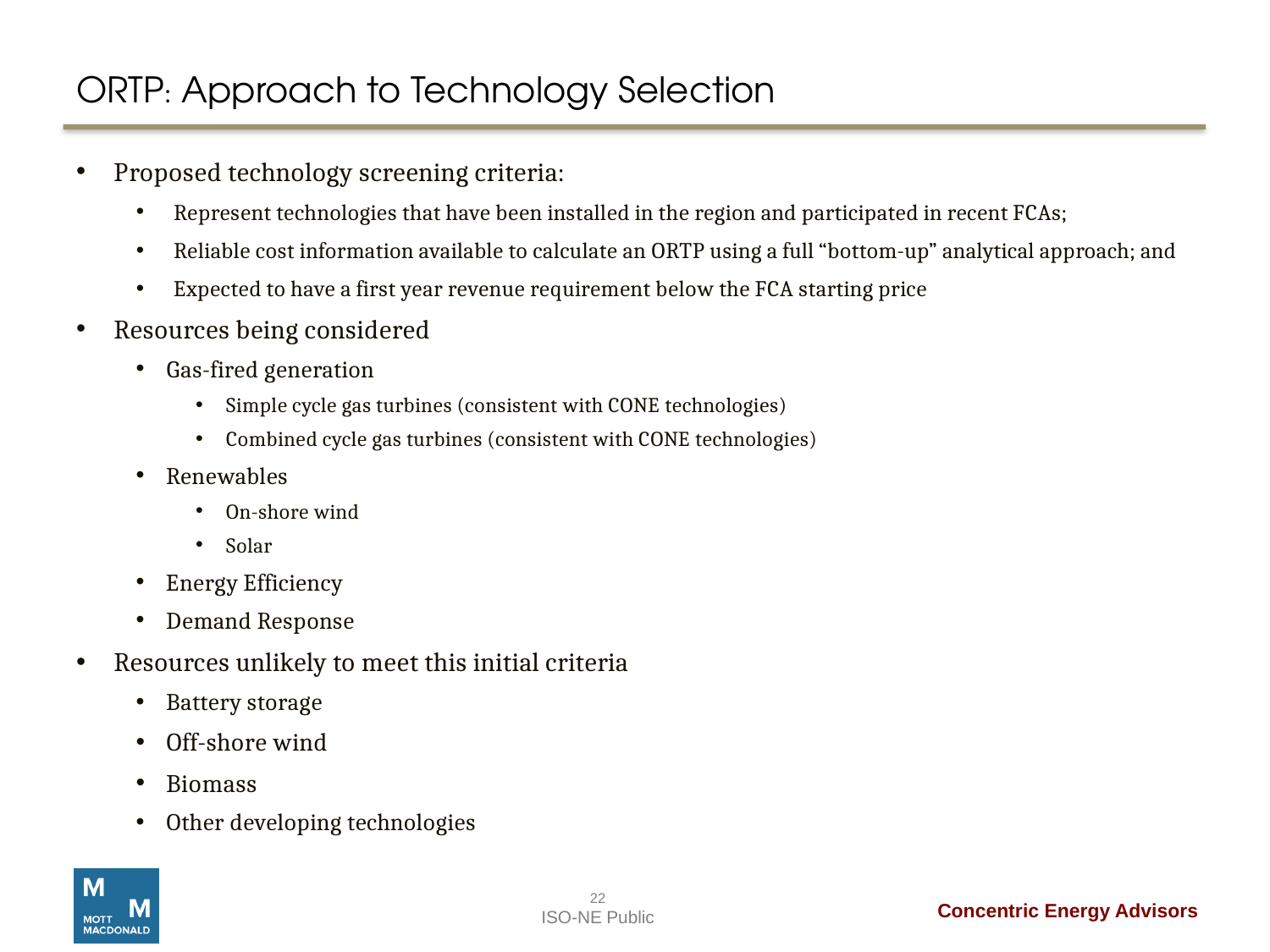

# ORTP: Approach to Technology Selection
Proposed technology screening criteria:
Represent technologies that have been installed in the region and participated in recent FCAs;
Reliable cost information available to calculate an ORTP using a full “bottom-up” analytical approach; and
Expected to have a first year revenue requirement below the FCA starting price
Resources being considered
Gas-fired generation
Simple cycle gas turbines (consistent with CONE technologies)
Combined cycle gas turbines (consistent with CONE technologies)
Renewables
On-shore wind
Solar
Energy Efficiency
Demand Response
Resources unlikely to meet this initial criteria
Battery storage
Off-shore wind
Biomass
Other developing technologies